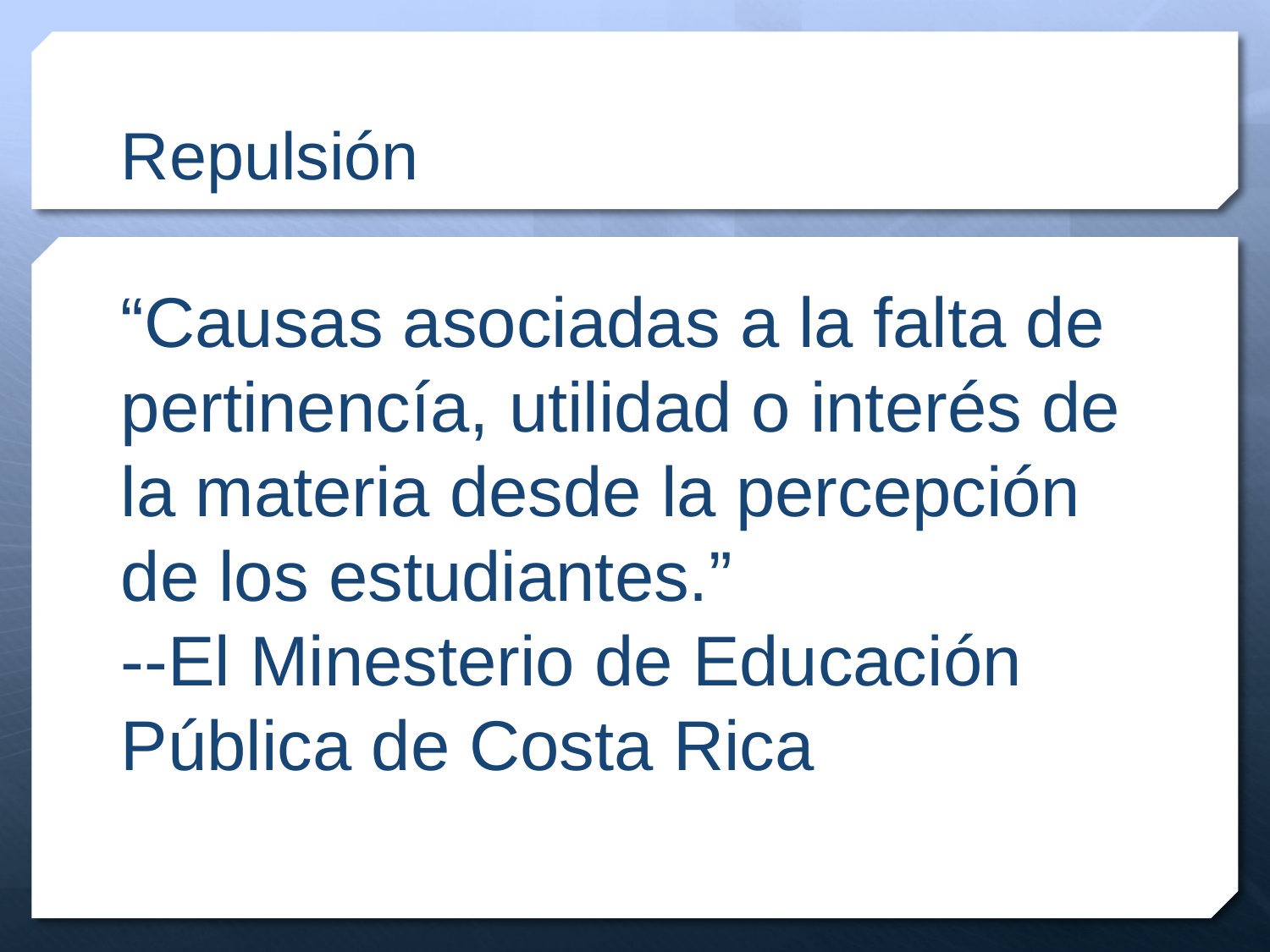

# Repulsión
“Causas asociadas a la falta de pertinencía, utilidad o interés de la materia desde la percepción de los estudiantes.”
--El Minesterio de Educación Pública de Costa Rica